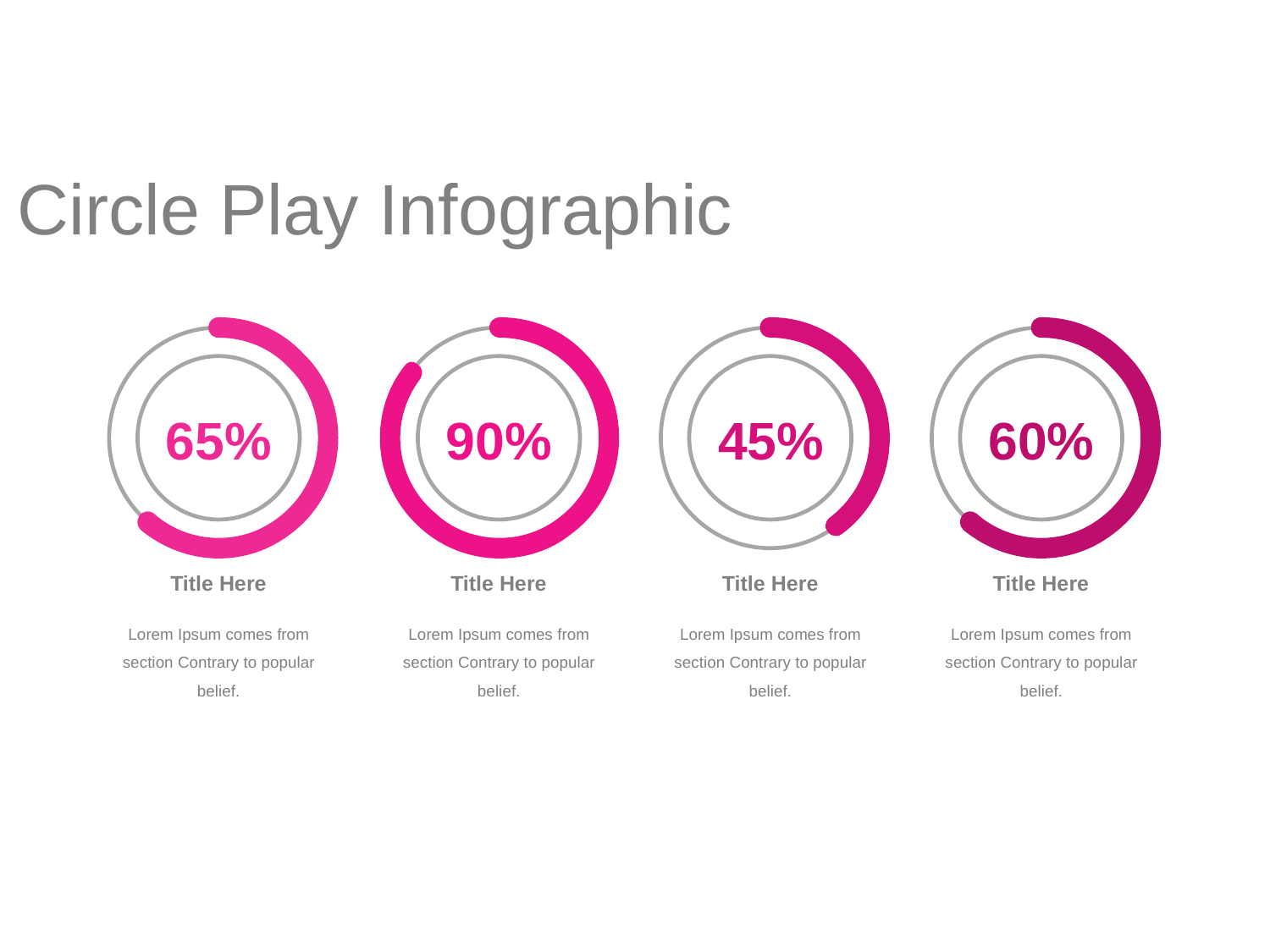

Circle Play Infographic

65%
90%
45%
60%
Title Here
Title Here
Title Here
Title Here
Lorem Ipsum comes from section Contrary to popular belief.
Lorem Ipsum comes from section Contrary to popular belief.
Lorem Ipsum comes from section Contrary to popular belief.
Lorem Ipsum comes from section Contrary to popular belief.